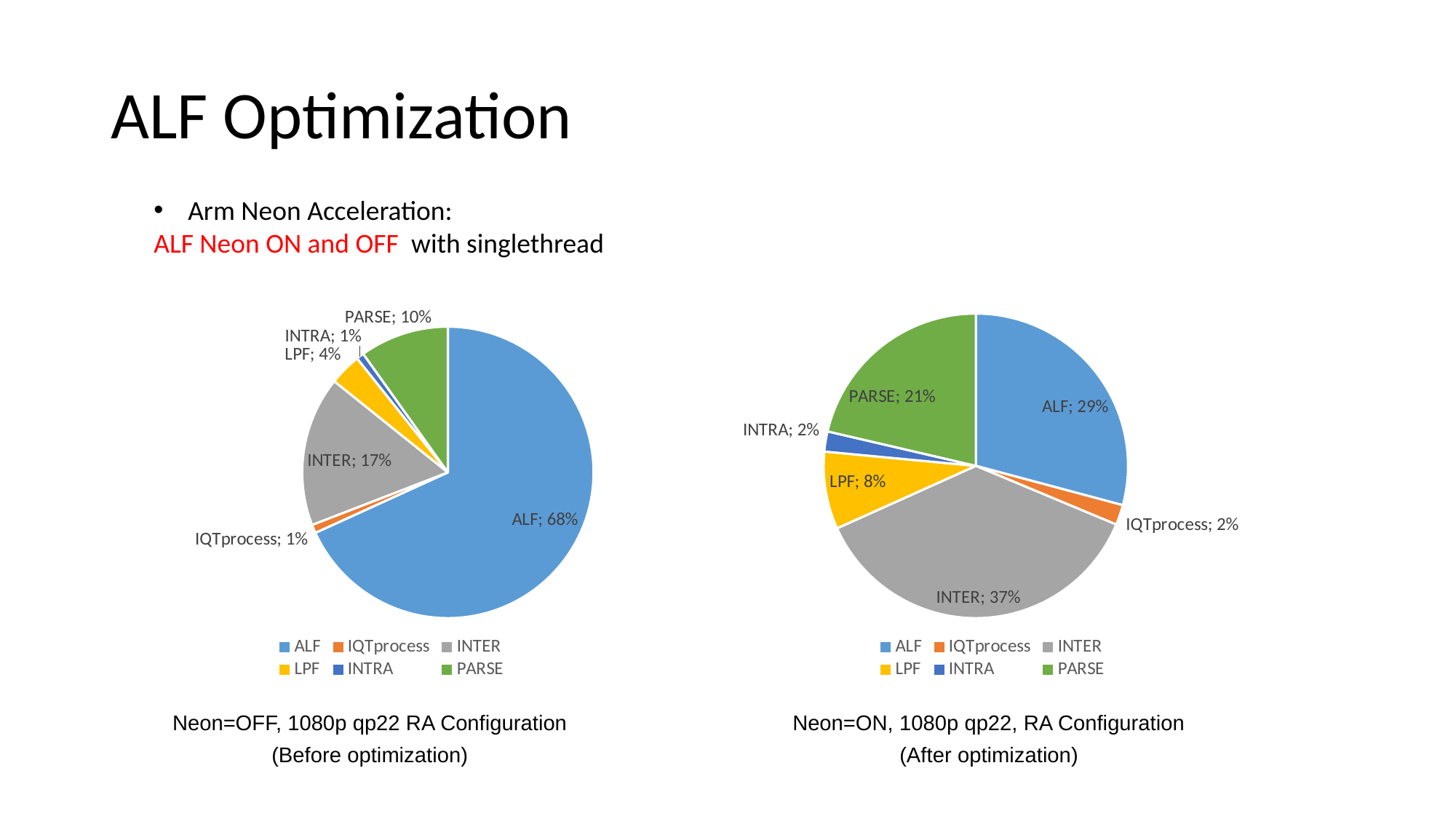

# ALF Optimization
Arm Neon Acceleration:
ALF Neon ON and OFF  with singlethread

### Chart

| Category | RATIO |
|---|---|
| ALF | 0.2904255319148937 |
| IQTprocess | 0.021276595744680854 |
| INTER | 0.3680851063829787 |
| LPF | 0.08191489361702128 |
| INTRA | 0.021276595744680854 |
| PARSE | 0.21276595744680854 |

### Chart

| Category | RATIO |
|---|---|
| ALF | 0.6833333333333335 |
| IQTprocess | 0.009375 |
| INTER | 0.16666666666666666 |
| LPF | 0.03541666666666667 |
| INTRA | 0.008333333333333333 |
| PARSE | 0.09895833333333333 |
Neon=ON, 1080p qp22, RA Configuration
(After optimization)
Neon=OFF, 1080p qp22 RA Configuration
(Before optimization)